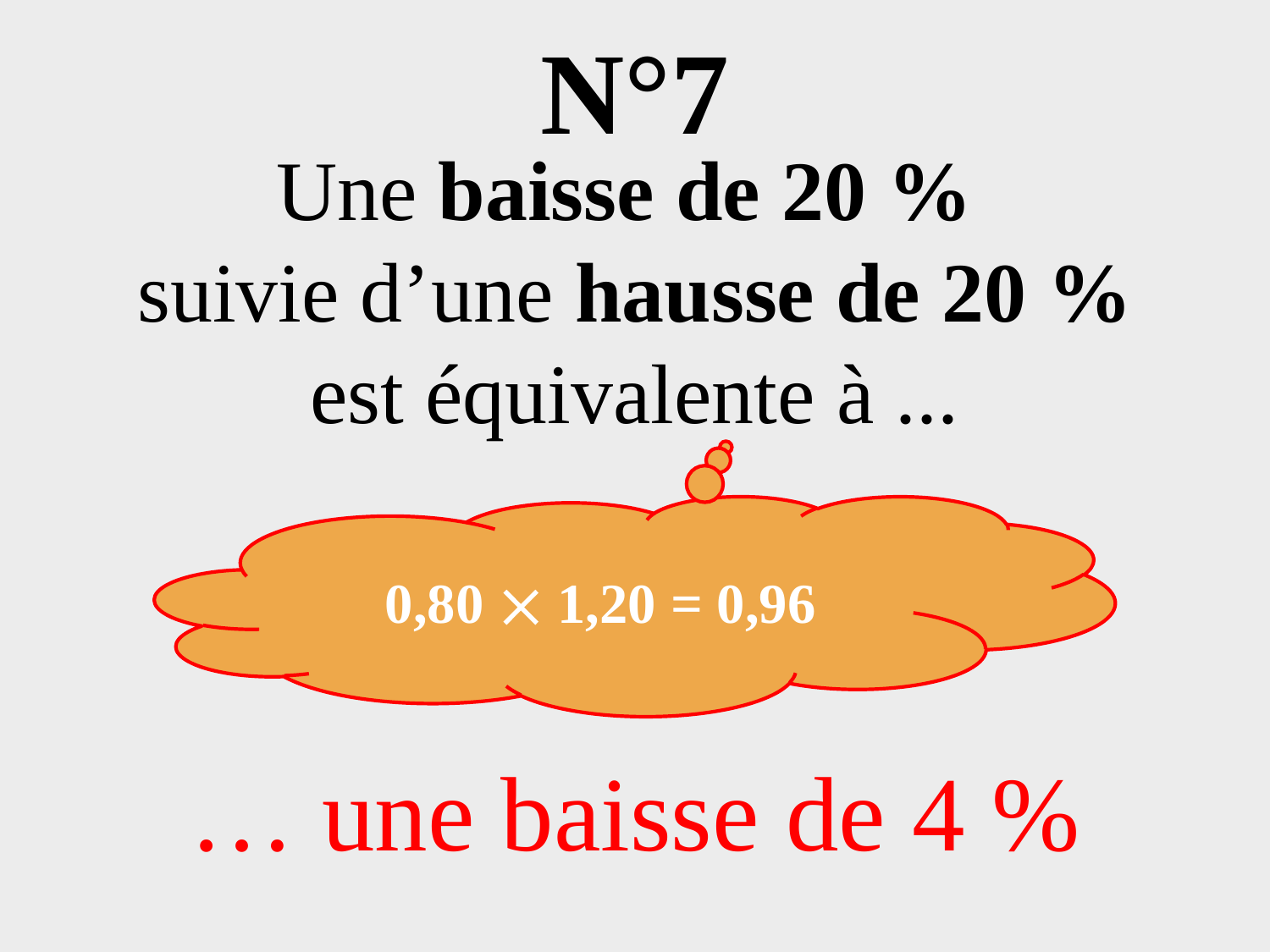

# N°7
Une baisse de 20 %
suivie d’une hausse de 20 %
est équivalente à ...

… une baisse de 4 %
0,80 × 1,20 = 0,96